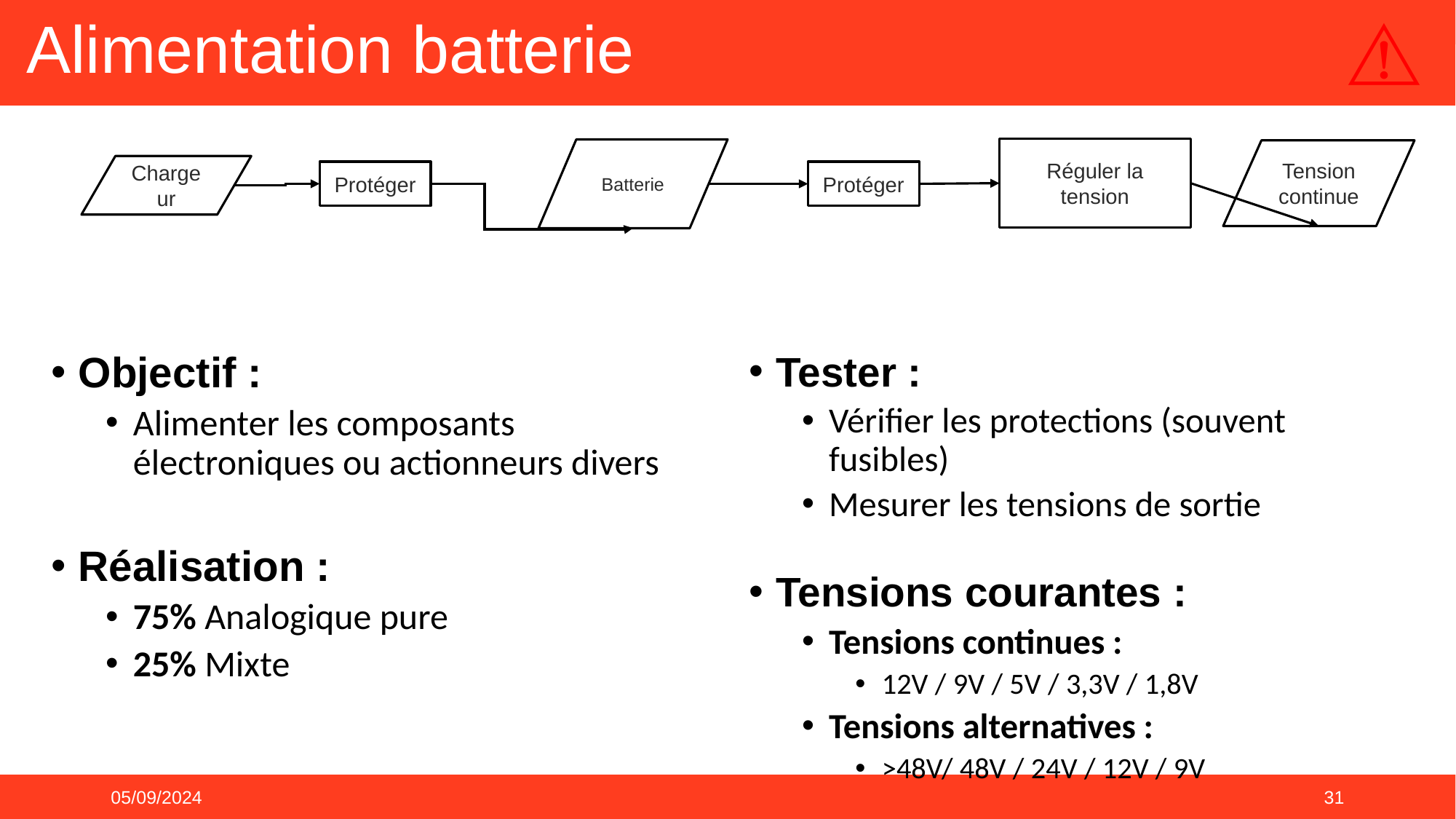

⚠
# Alimentation batterie
Réguler la tension
Batterie
Tension continue
Chargeur
Protéger
Protéger
Objectif :
Alimenter les composants électroniques ou actionneurs divers

Réalisation :
75% Analogique pure
25% Mixte
Tester :
Vérifier les protections (souvent fusibles)
Mesurer les tensions de sortie

Tensions courantes :
Tensions continues :
12V / 9V / 5V / 3,3V / 1,8V
Tensions alternatives :
>48V/ 48V / 24V / 12V / 9V
05/09/2024

31